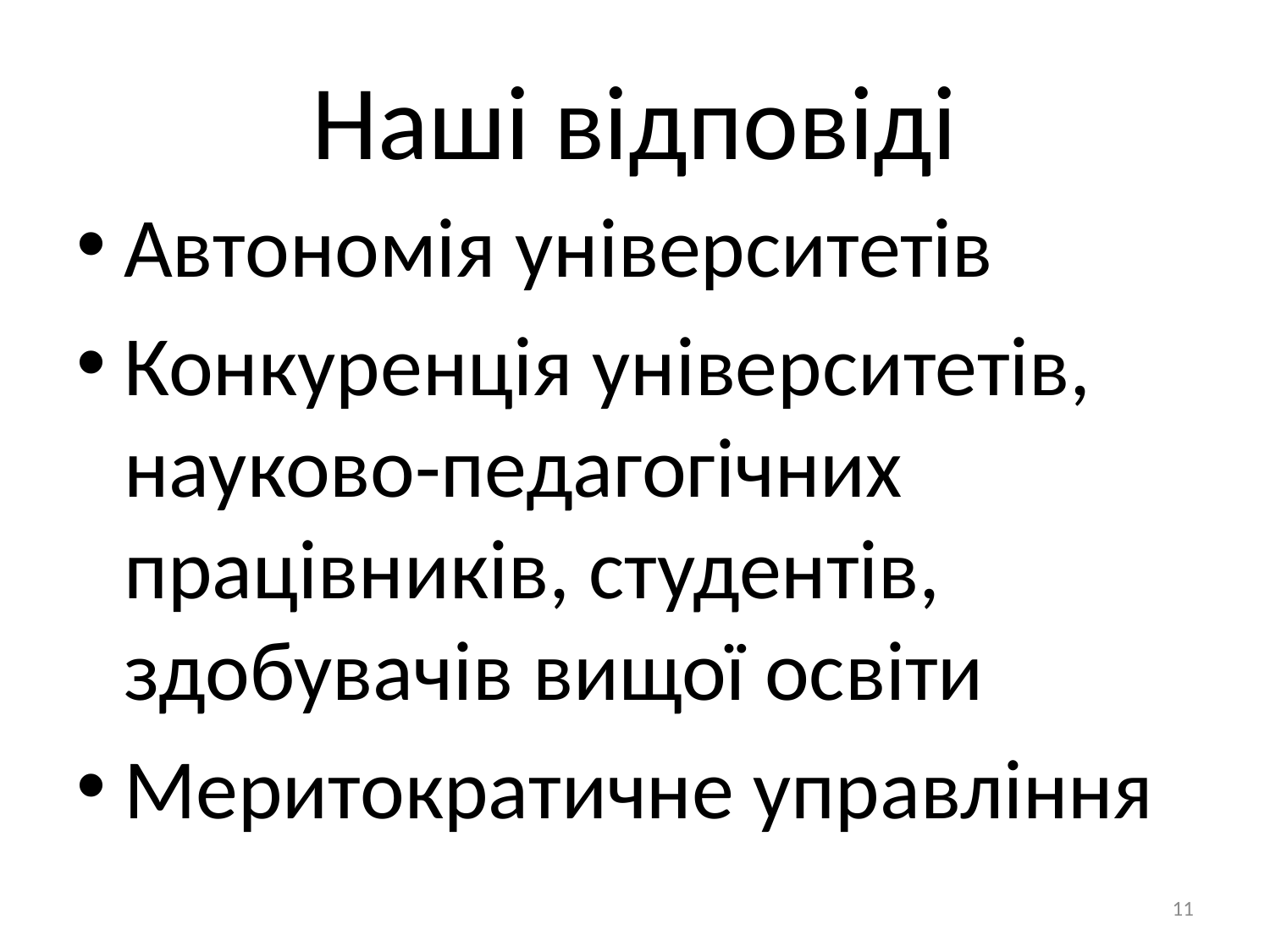

# Наші відповіді
Автономія університетів
Конкуренція університетів, науково-педагогічних працівників, студентів, здобувачів вищої освіти
Меритократичне управління

11